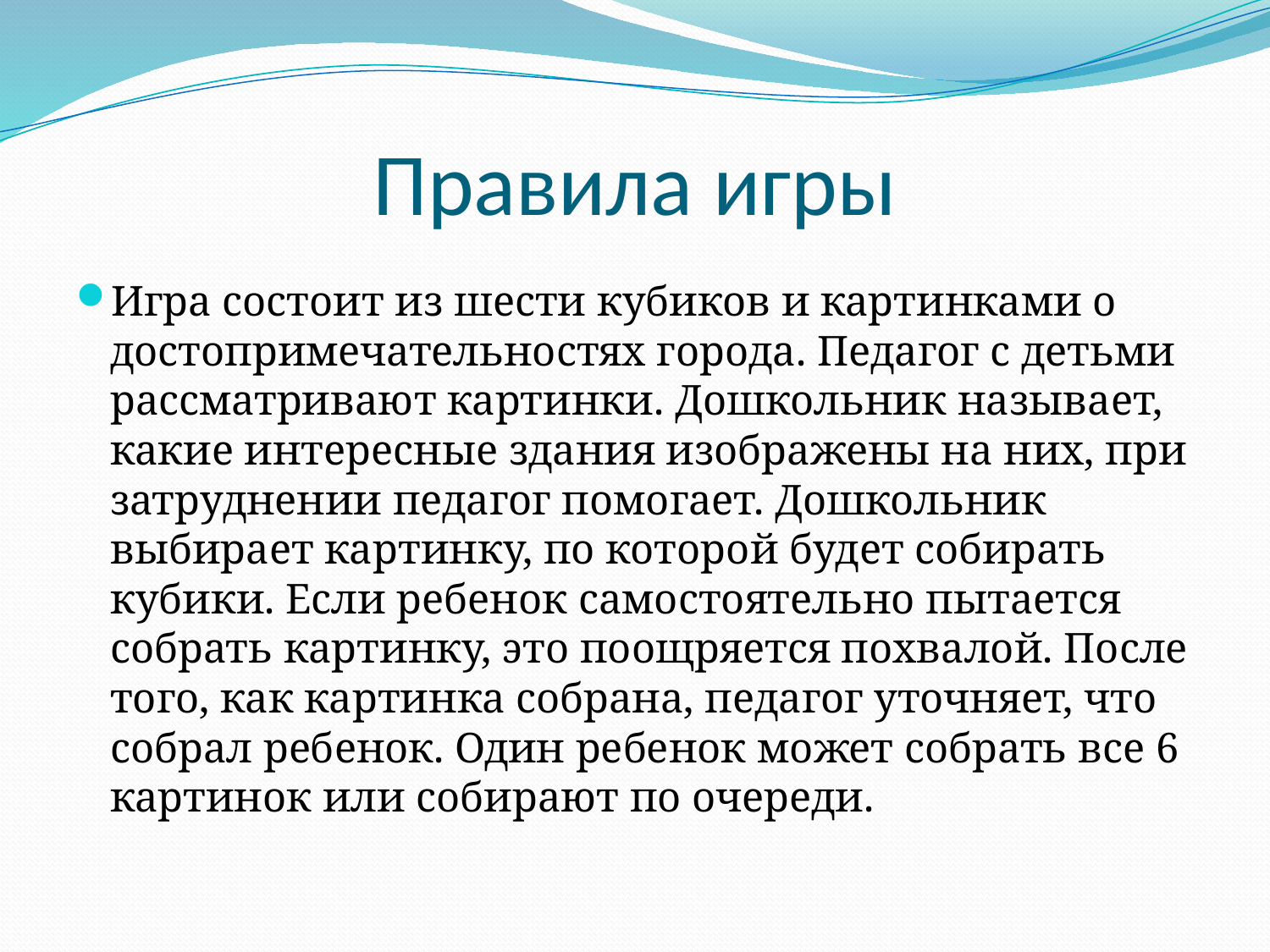

# Правила игры
Игра состоит из шести кубиков и картинками о достопримечательностях города. Педагог с детьми рассматривают картинки. Дошкольник называет, какие интересные здания изображены на них, при затруднении педагог помогает. Дошкольник выбирает картинку, по которой будет собирать кубики. Если ребенок самостоятельно пытается собрать картинку, это поощряется похвалой. После того, как картинка собрана, педагог уточняет, что собрал ребенок. Один ребенок может собрать все 6 картинок или собирают по очереди.